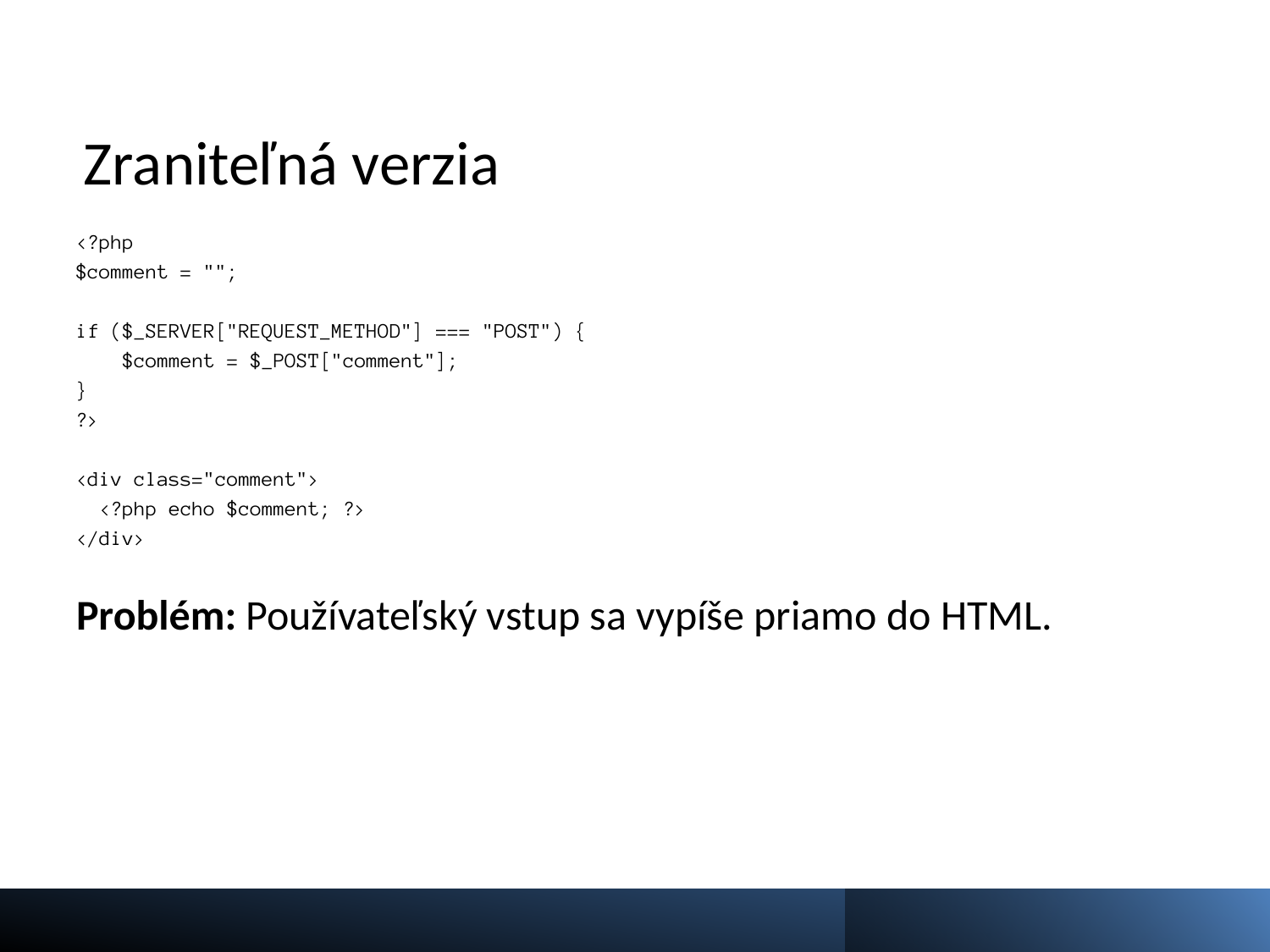

# Zraniteľná verzia
<?php
$comment = "";

if ($_SERVER["REQUEST_METHOD"] === "POST") {
    $comment = $_POST["comment"];
}
?>

<div class="comment">
  <?php echo $comment; ?>
</div>

Problém: Používateľský vstup sa vypíše priamo do HTML.